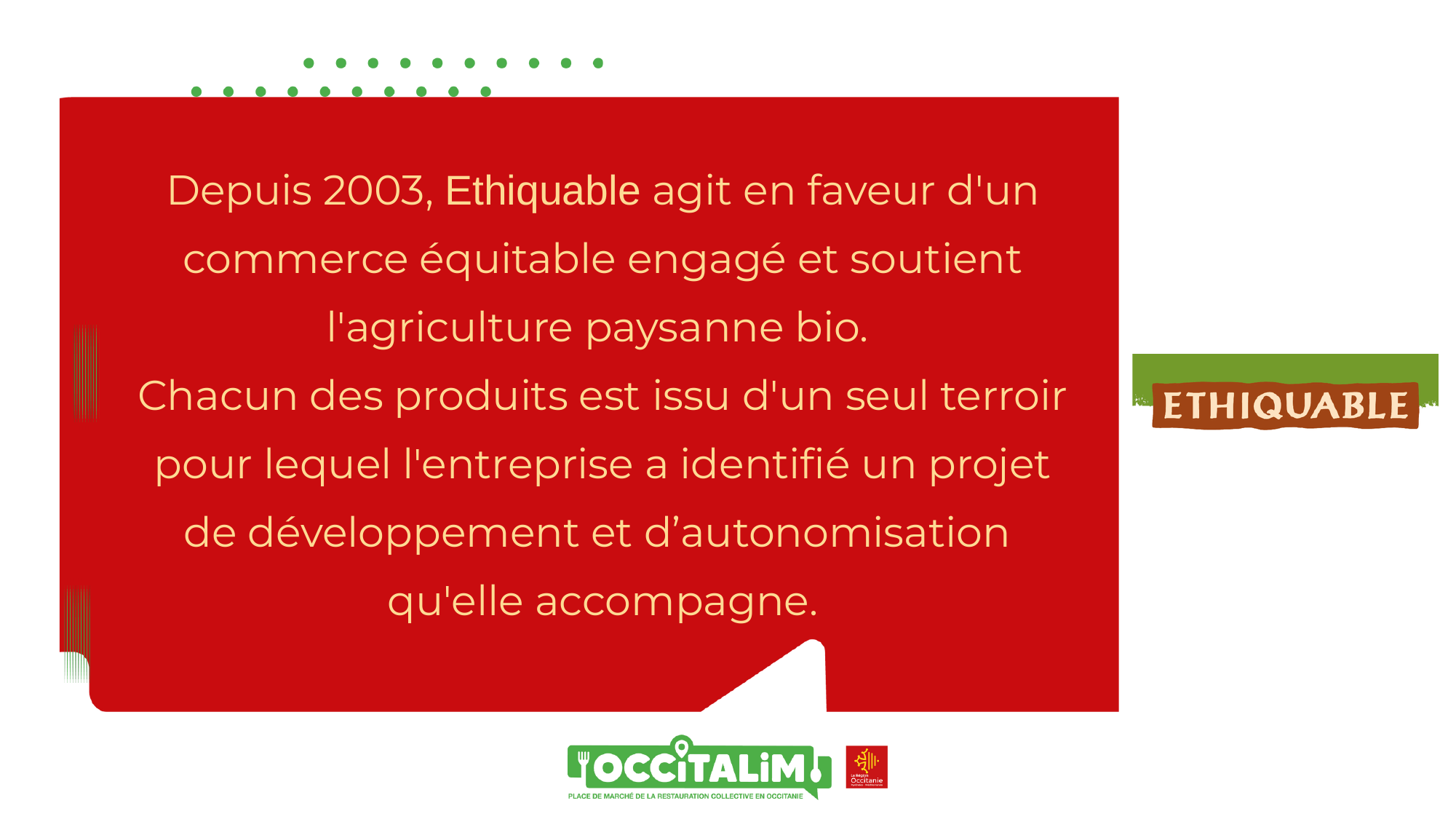

Depuis 2003, Ethiquable agit en faveur d'un commerce équitable engagé et soutient l'agriculture paysanne bio.
Chacun des produits est issu d'un seul terroir pour lequel l'entreprise a identifié un projet de développement et d’autonomisation  qu'elle accompagne.